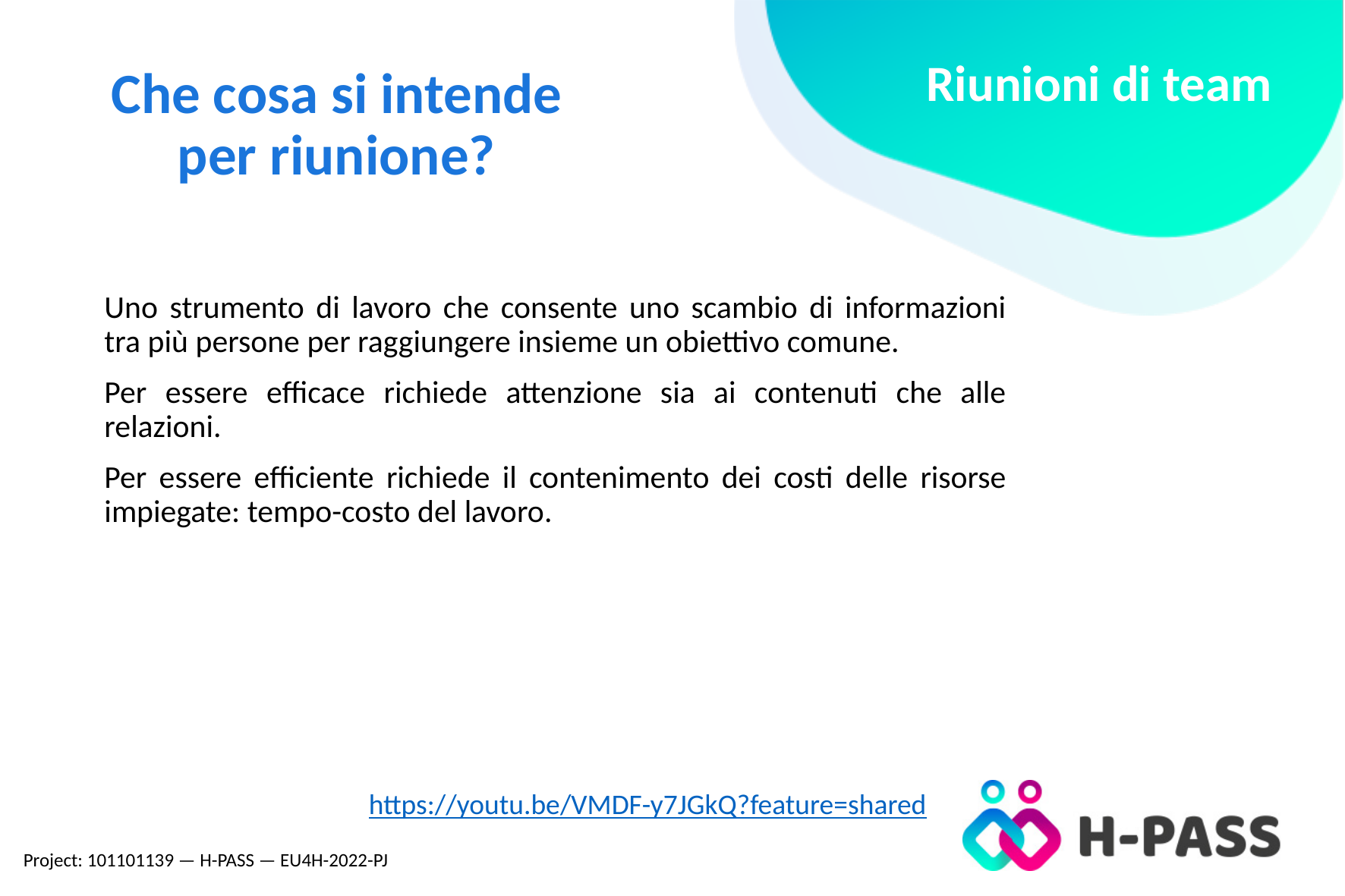

Riunioni di team
# Che cosa si intende per riunione?
Uno strumento di lavoro che consente uno scambio di informazioni tra più persone per raggiungere insieme un obiettivo comune.
Per essere efficace richiede attenzione sia ai contenuti che alle relazioni.
Per essere efficiente richiede il contenimento dei costi delle risorse impiegate: tempo-costo del lavoro.

https://youtu.be/VMDF-y7JGkQ?feature=shared
Project: 101101139 — H-PASS — EU4H-2022-PJ